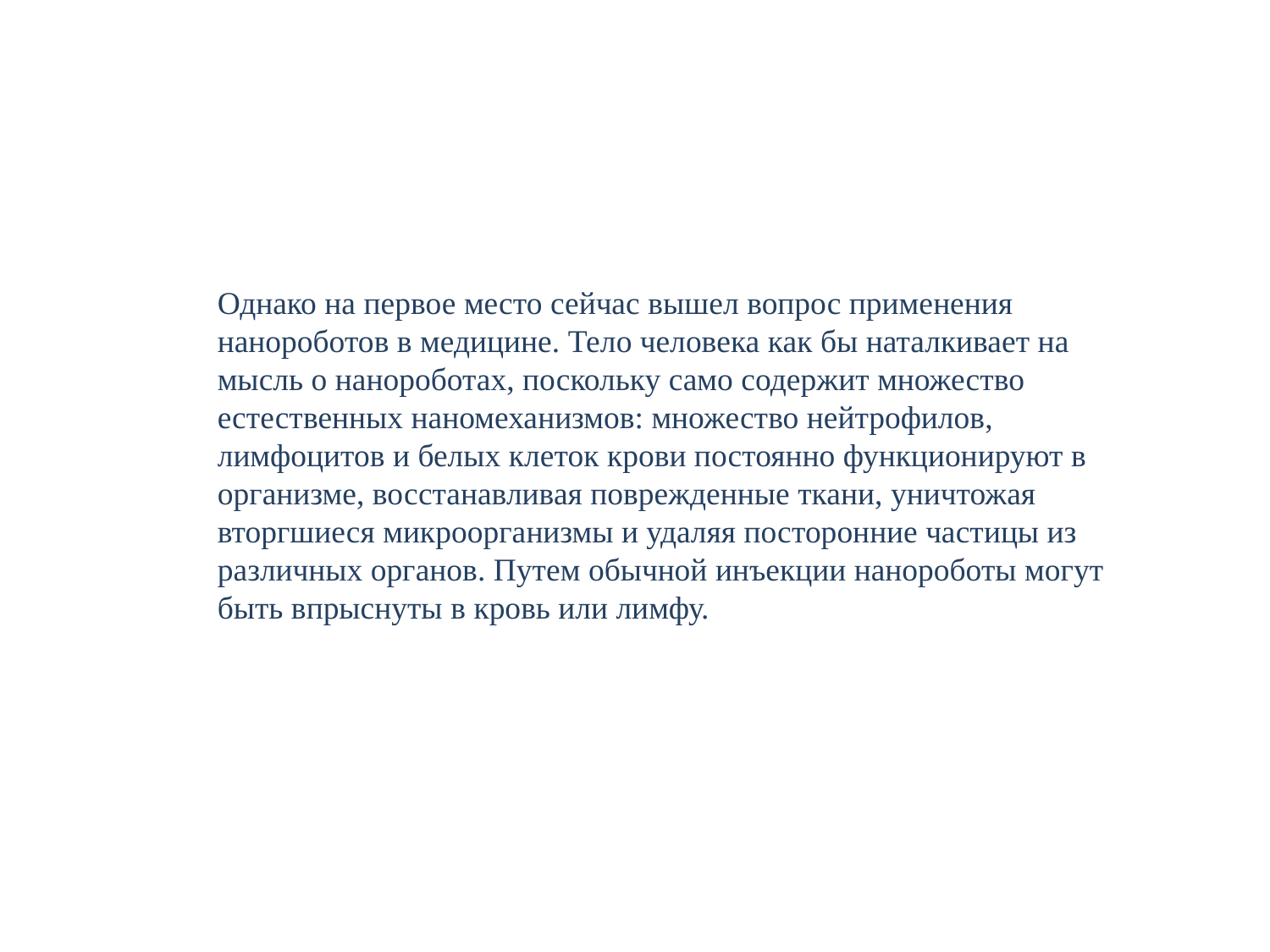

Однако на первое место сейчас вышел вопрос применения нанороботов в медицине. Тело человека как бы наталкивает на мысль о нанороботах, поскольку само содержит множество естественных наномеханизмов: множество нейтрофилов, лимфоцитов и белых клеток крови постоянно функционируют в организме, восстанавливая поврежденные ткани, уничтожая вторгшиеся микроорганизмы и удаляя посторонние частицы из различных органов. Путем обычной инъекции нанороботы могут быть впрыснуты в кровь или лимфу.